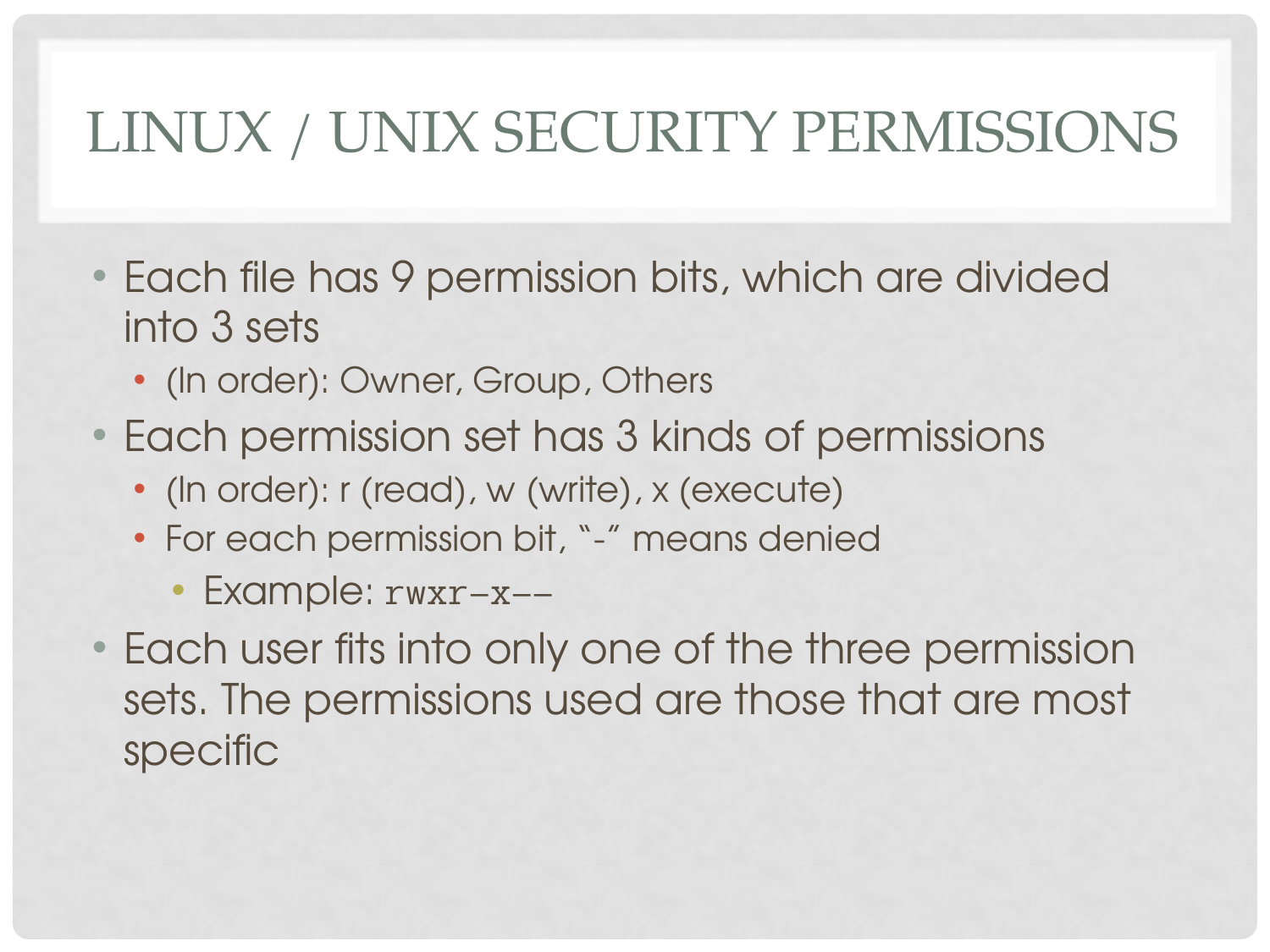

# Linux / Unix Security Permissions
Each file has 9 permission bits, which are divided into 3 sets
(In order): Owner, Group, Others
Each permission set has 3 kinds of permissions
(In order): r (read), w (write), x (execute)
For each permission bit, “-” means denied
Example: rwxr-x--
Each user fits into only one of the three permission sets. The permissions used are those that are most specific